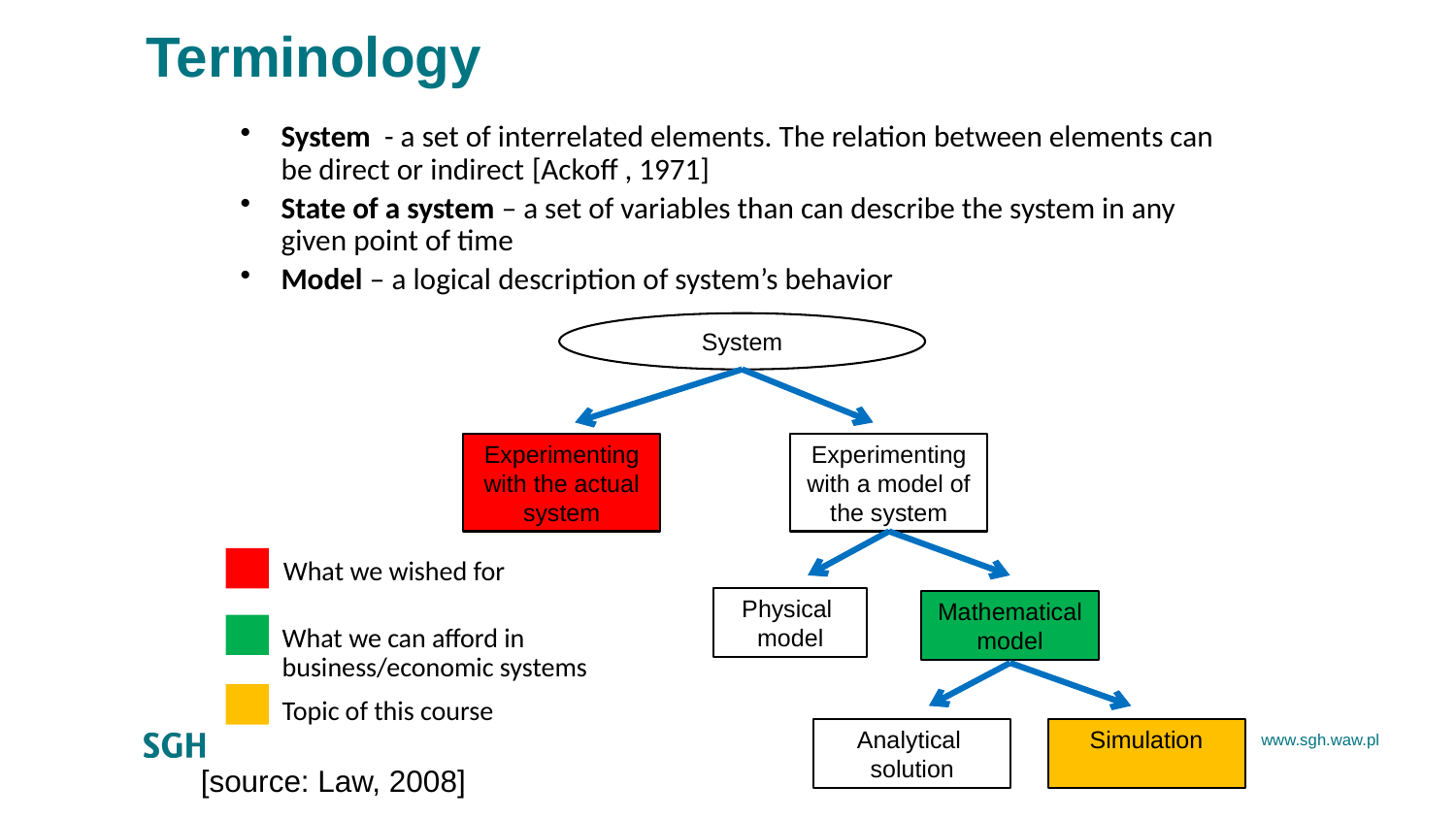

# Terminology
System  - a set of interrelated elements. The relation between elements can be direct or indirect [Ackoff , 1971]
State of a system – a set of variables than can describe the system in any given point of time
Model – a logical description of system’s behavior

System
Experimenting with the actual system
Experimenting with a model of the system

What we wished for
Physical
model
Mathematical
model

What we can afford in business/economic systems

Topic of this course
Analytical
solution
Simulation

[source: Law, 2008]